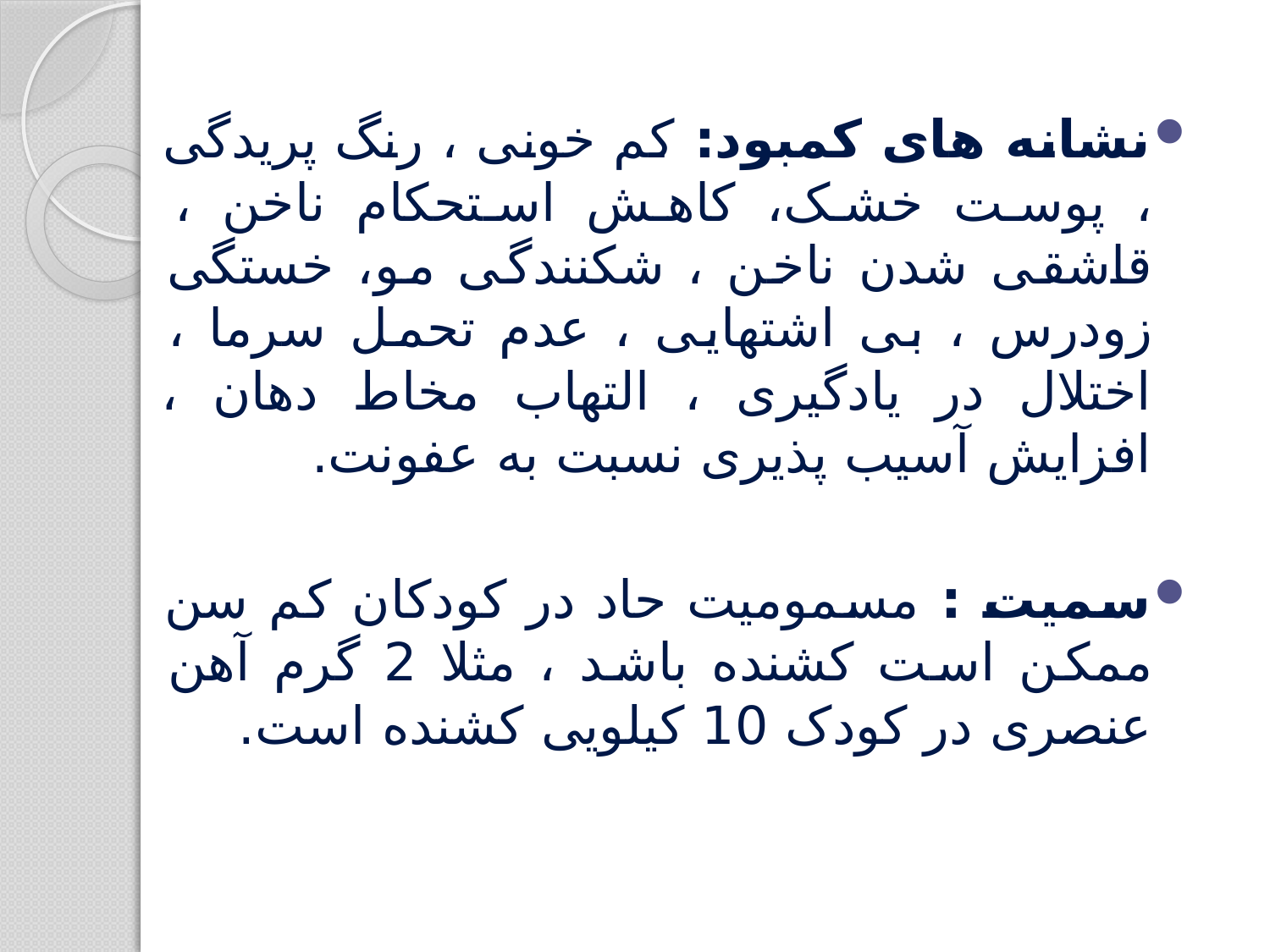

نشانه های کمبود: کم خونی ، رنگ پریدگی ، پوست خشک، کاهش استحکام ناخن ، قاشقی شدن ناخن ، شکنندگی مو، خستگی زودرس ، بی اشتهایی ، عدم تحمل سرما ، اختلال در یادگیری ، التهاب مخاط دهان ، افزایش آسیب پذیری نسبت به عفونت.

سمیت : مسمومیت حاد در کودکان کم سن ممکن است کشنده باشد ، مثلا 2 گرم آهن عنصری در کودک 10 کیلویی کشنده است.